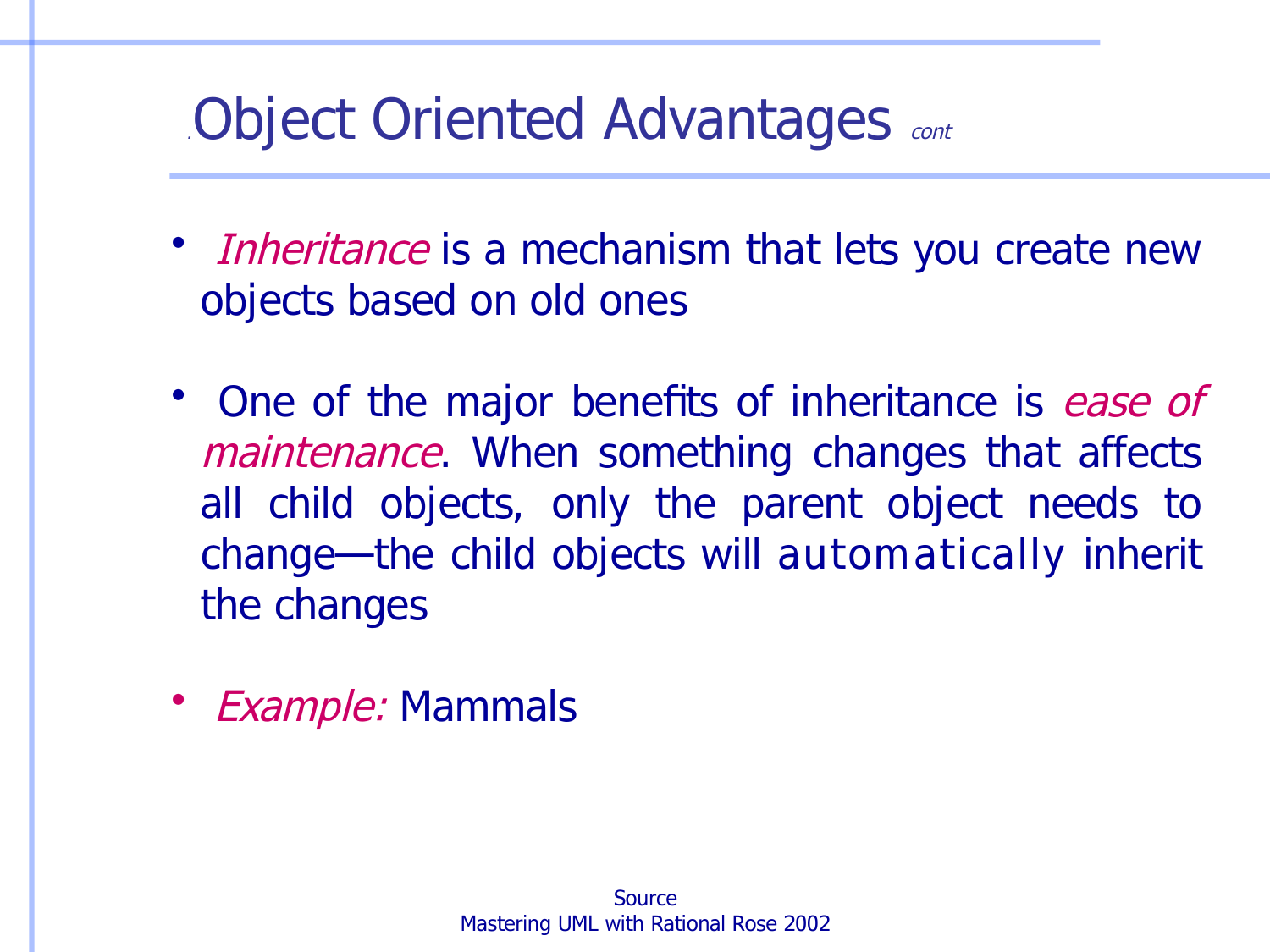

Object Oriented Advantages cont.

 Inheritance is a mechanism that lets you create new objects based on old ones

 One of the major benefits of inheritance is ease of maintenance. When something changes that affects all child objects, only the parent object needs to change—the child objects will automatically inherit the changes

 Example: Mammals
Source
Mastering UML with Rational Rose 2002